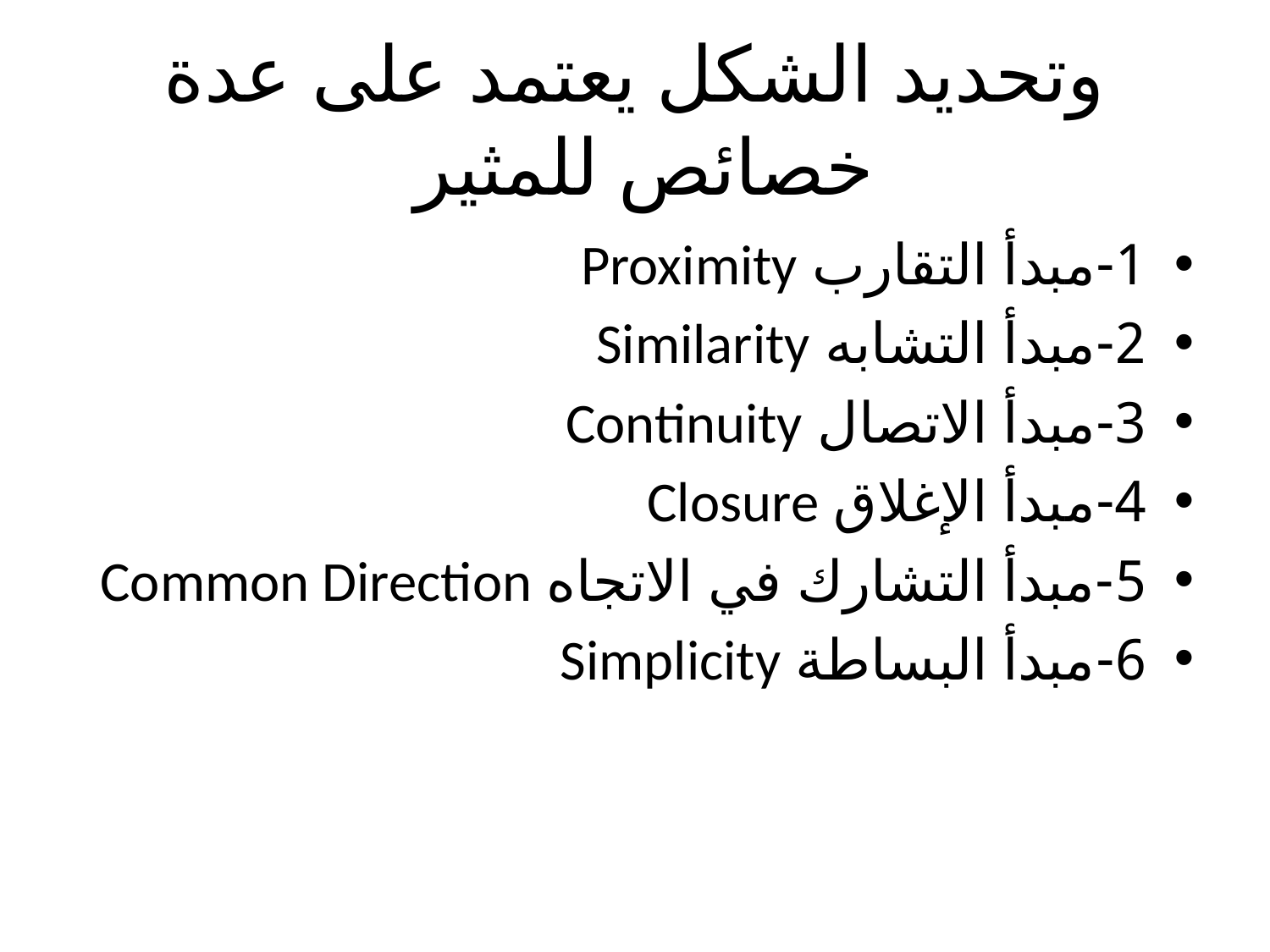

# وتحديد الشكل يعتمد على عدة خصائص للمثير
1-مبدأ التقارب Proximity
2-مبدأ التشابه Similarity
3-مبدأ الاتصال Continuity
4-مبدأ الإغلاق Closure
5-مبدأ التشارك في الاتجاه Common Direction
6-مبدأ البساطة Simplicity